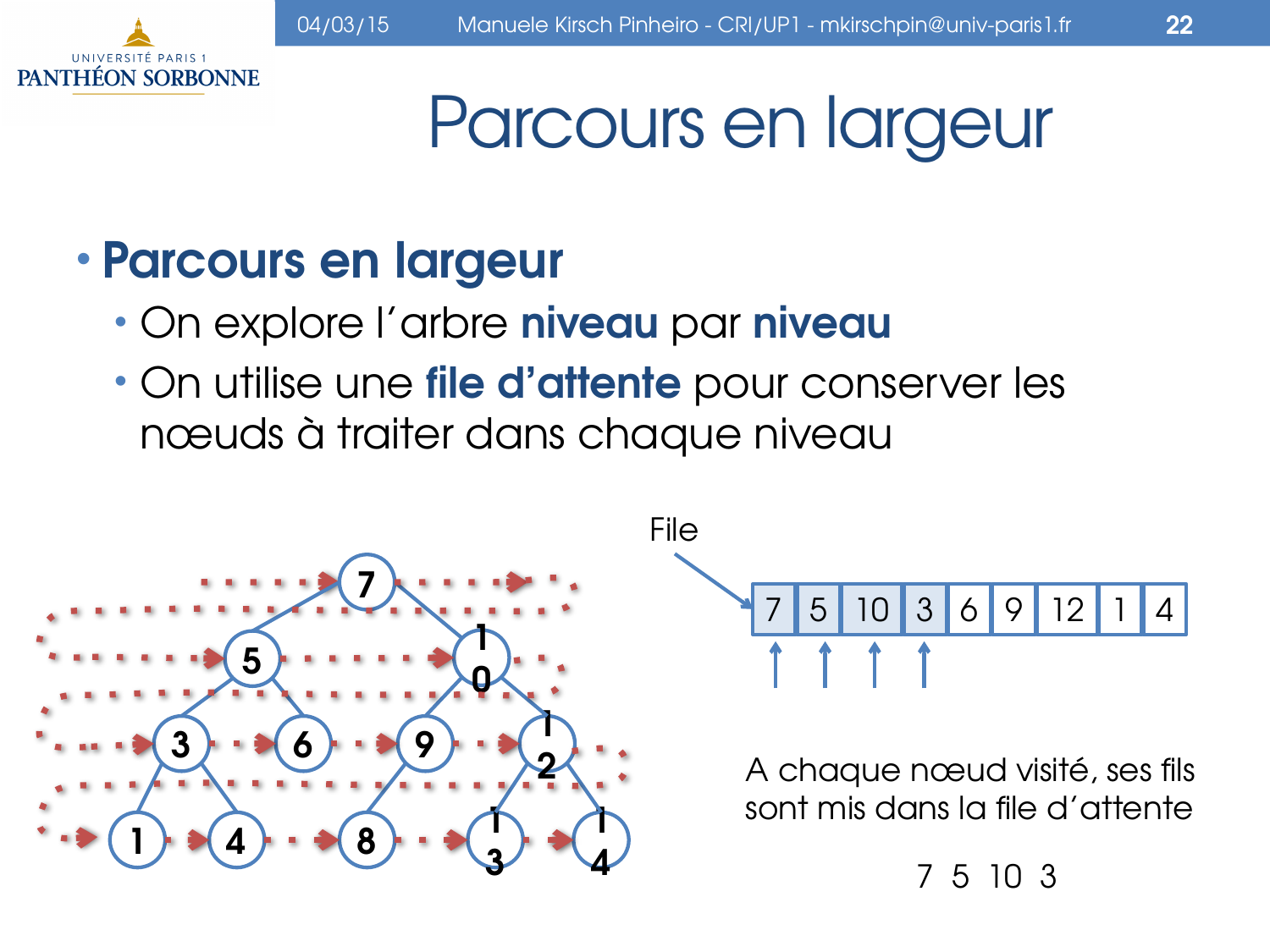

04/03/15
Manuele Kirsch Pinheiro - CRI/UP1 - mkirschpin@univ-paris1.fr
22
# Parcours en largeur
Parcours en largeur
On explore l’arbre niveau par niveau
On utilise une file d’attente pour conserver les nœuds à traiter dans chaque niveau
File
7
10
5
3
6
9
12
1
4
8
13
14

7
5
10
3
6
9
12
1
4

A chaque nœud visité, ses fils sont mis dans la file d’attente

7  5  10  3